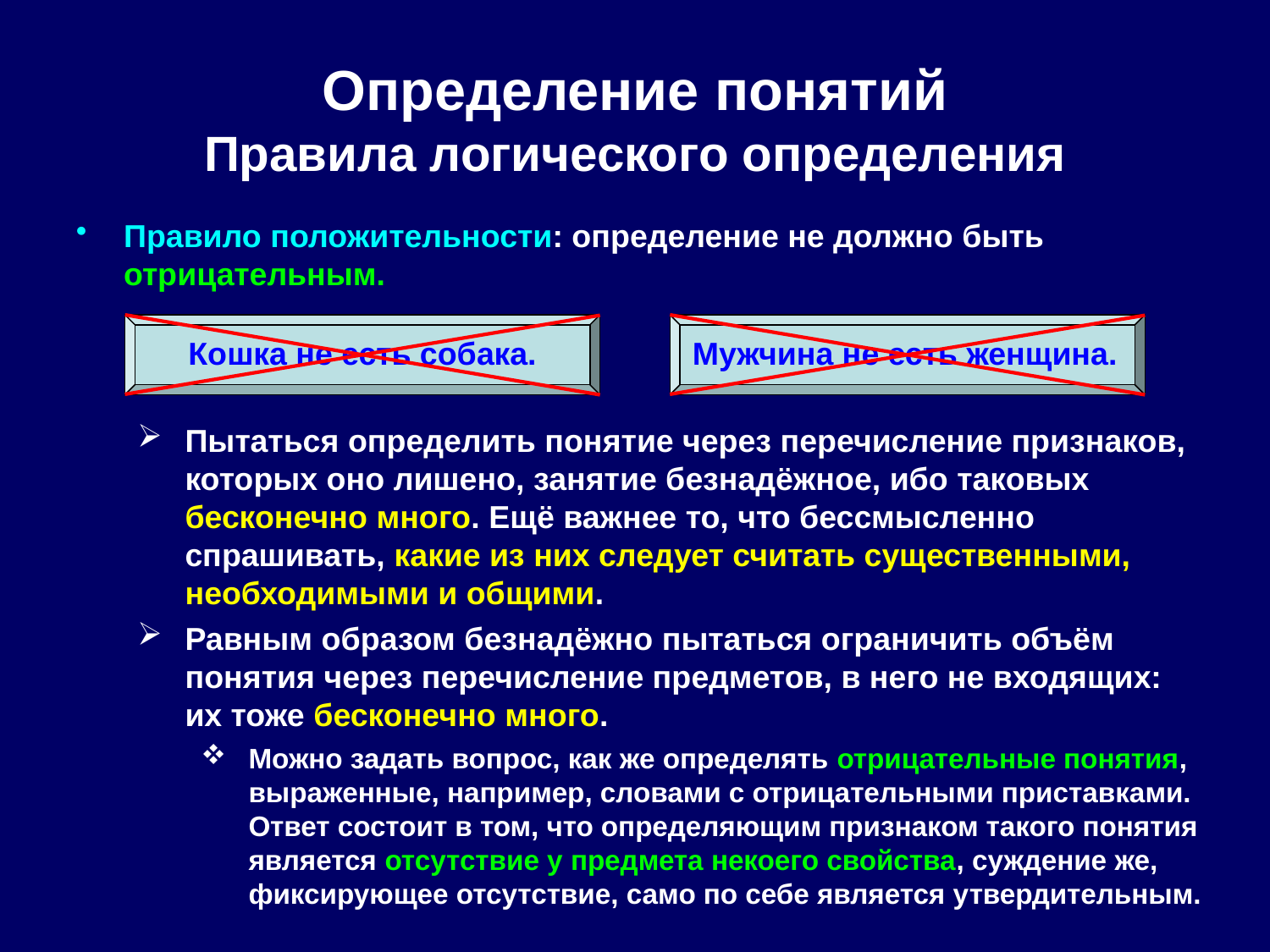

Определение понятий
Правила логического определения
Правило положительности: определение не должно быть отрицательным.
Кошка не есть собака.
Мужчина не есть женщина.
Пытаться определить понятие через перечисление признаков, которых оно лишено, занятие безнадёжное, ибо таковых бесконечно много. Ещё важнее то, что бессмысленно спрашивать, какие из них следует считать существенными, необходимыми и общими.
Равным образом безнадёжно пытаться ограничить объём понятия через перечисление предметов, в него не входящих: их тоже бесконечно много.
Можно задать вопрос, как же определять отрицательные понятия, выраженные, например, словами с отрицательными приставками. Ответ состоит в том, что определяющим признаком такого понятия является отсутствие у предмета некоего свойства, суждение же, фиксирующее отсутствие, само по себе является утвердительным.